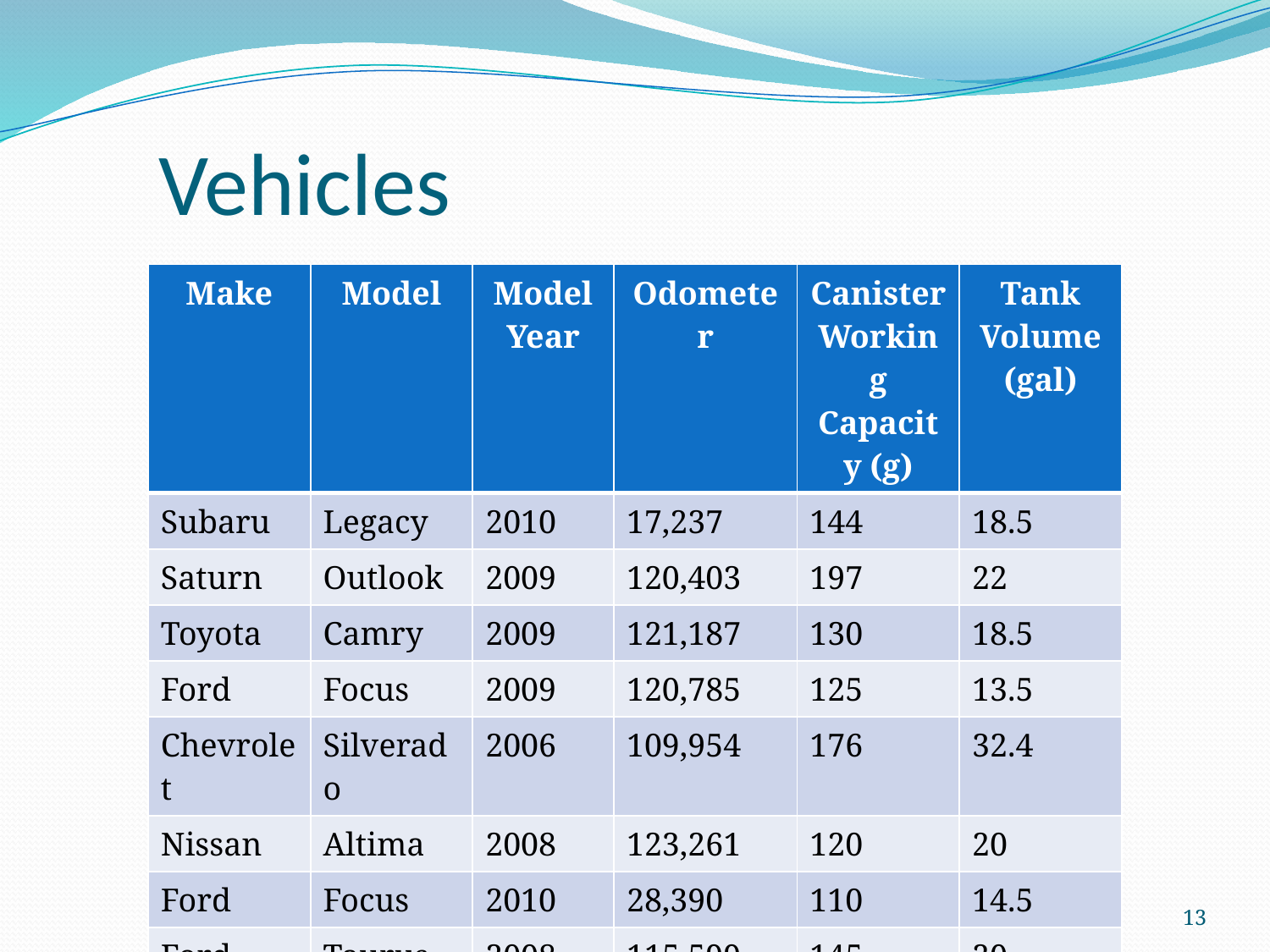

# Vehicles
| Make | Model | Model Year | Odometer | Canister Working Capacity (g) | Tank Volume (gal) |
| --- | --- | --- | --- | --- | --- |
| Subaru | Legacy | 2010 | 17,237 | 144 | 18.5 |
| Saturn | Outlook | 2009 | 120,403 | 197 | 22 |
| Toyota | Camry | 2009 | 121,187 | 130 | 18.5 |
| Ford | Focus | 2009 | 120,785 | 125 | 13.5 |
| Chevrolet | Silverado | 2006 | 109,954 | 176 | 32.4 |
| Nissan | Altima | 2008 | 123,261 | 120 | 20 |
| Ford | Focus | 2010 | 28,390 | 110 | 14.5 |
| Ford | Taurus | 2008 | 115,599 | 145 | 20 |
| Toyota | Prius | 2010 | 27,289 | 110 | 119 |
13